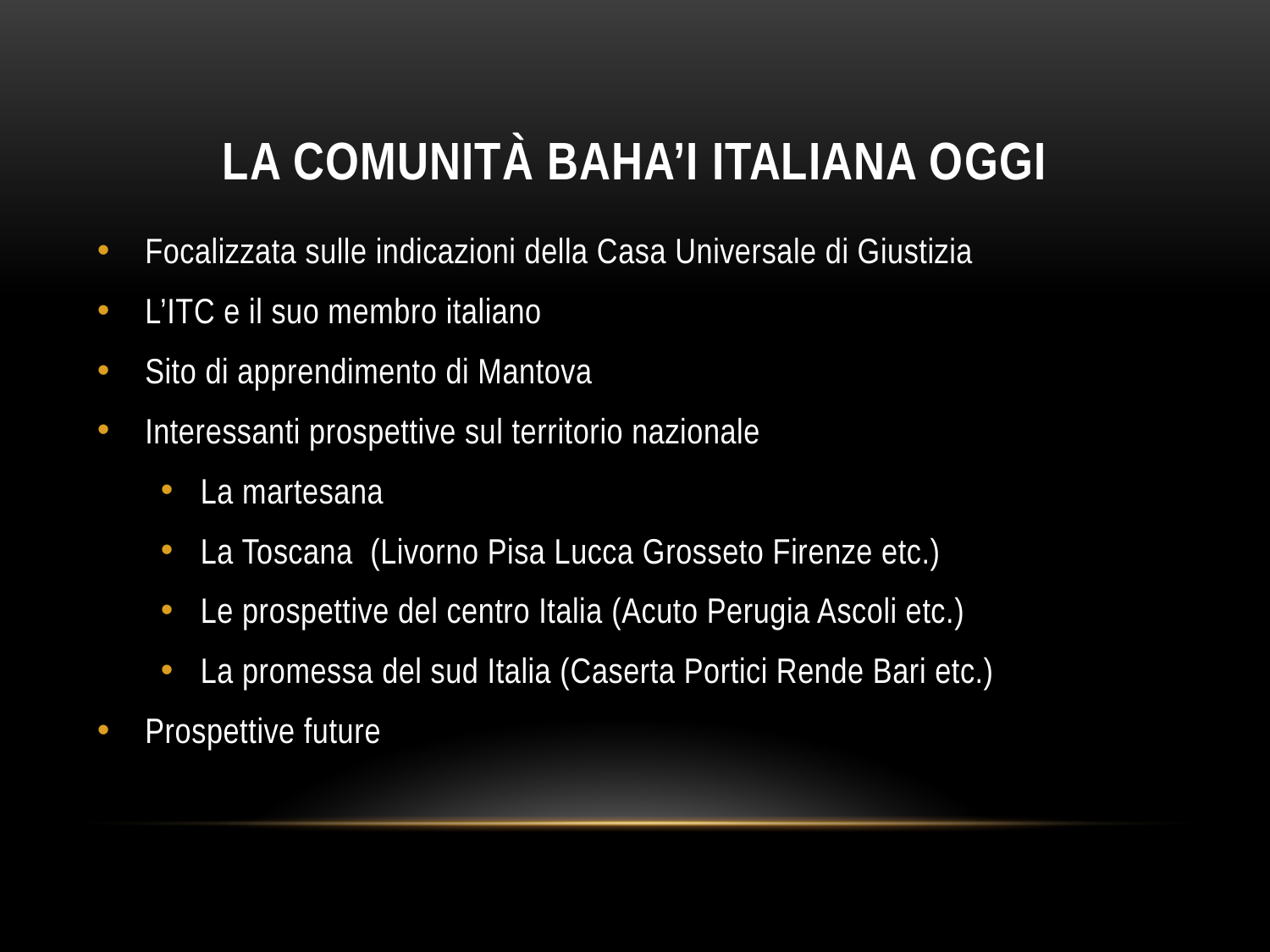

# La comunità baha’i italiana oggi
Focalizzata sulle indicazioni della Casa Universale di Giustizia
L’ITC e il suo membro italiano
Sito di apprendimento di Mantova
Interessanti prospettive sul territorio nazionale
La martesana
La Toscana  (Livorno Pisa Lucca Grosseto Firenze etc.)
Le prospettive del centro Italia (Acuto Perugia Ascoli etc.)
La promessa del sud Italia (Caserta Portici Rende Bari etc.)
Prospettive future